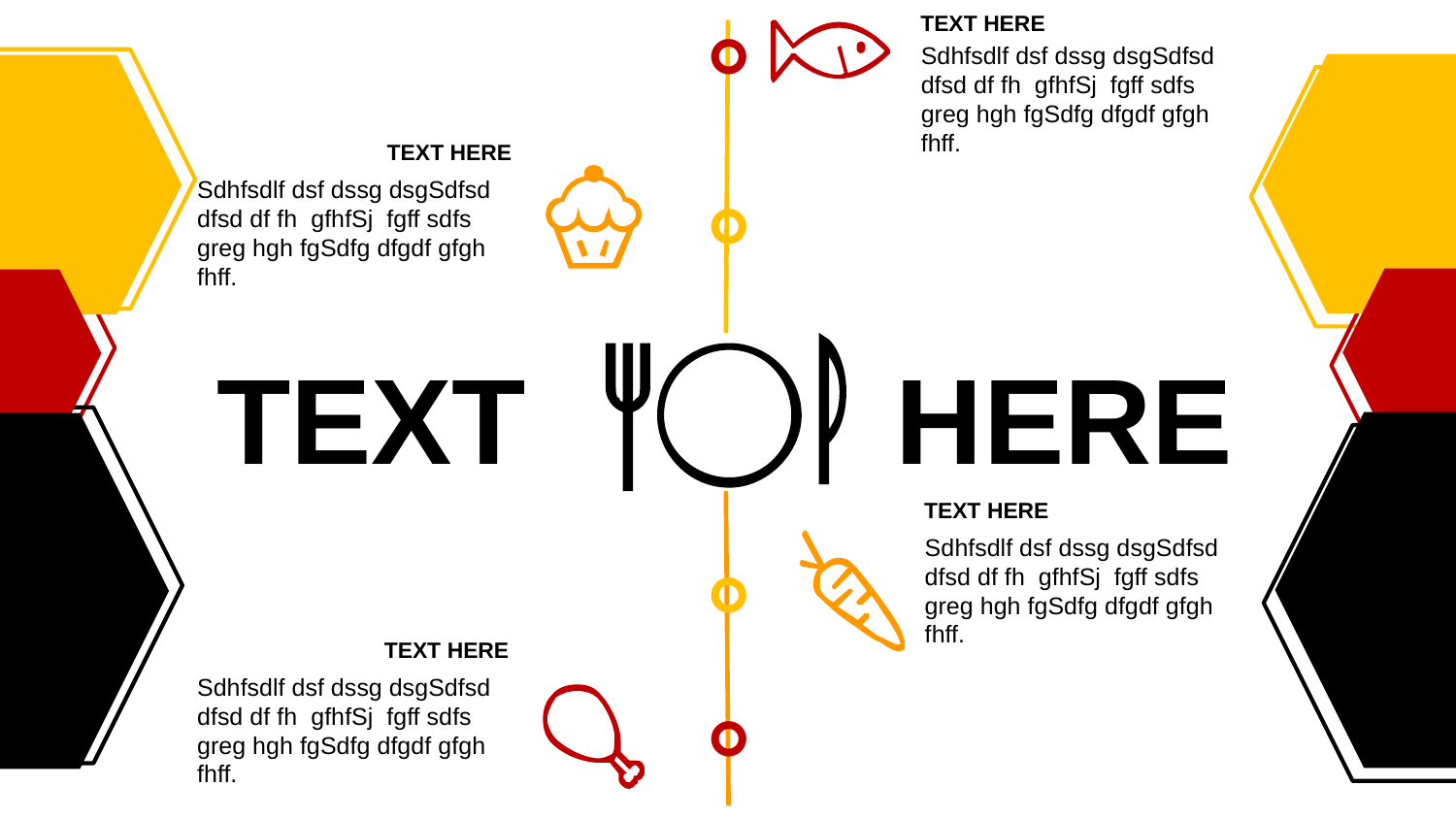

。
TEXT HERE

Sdhfsdlf dsf dssg dsgSdfsd
dfsd df fh  gfhfSj  fgff sdfs
greg hgh fgSdfg dfgdf gfgh
fhff.

。
TEXT HERE

Sdhfsdlf dsf dssg dsgSdfsd
dfsd df fh  gfhfSj  fgff sdfs
greg hgh fgSdfg dfgdf gfgh
fhff.

TEXT           HERE
TEXT HERE
。
Sdhfsdlf dsf dssg dsgSdfsd
dfsd df fh  gfhfSj  fgff sdfs
greg hgh fgSdfg dfgdf gfgh
fhff.

TEXT HERE
。
Sdhfsdlf dsf dssg dsgSdfsd
dfsd df fh  gfhfSj  fgff sdfs
greg hgh fgSdfg dfgdf gfgh
fhff.